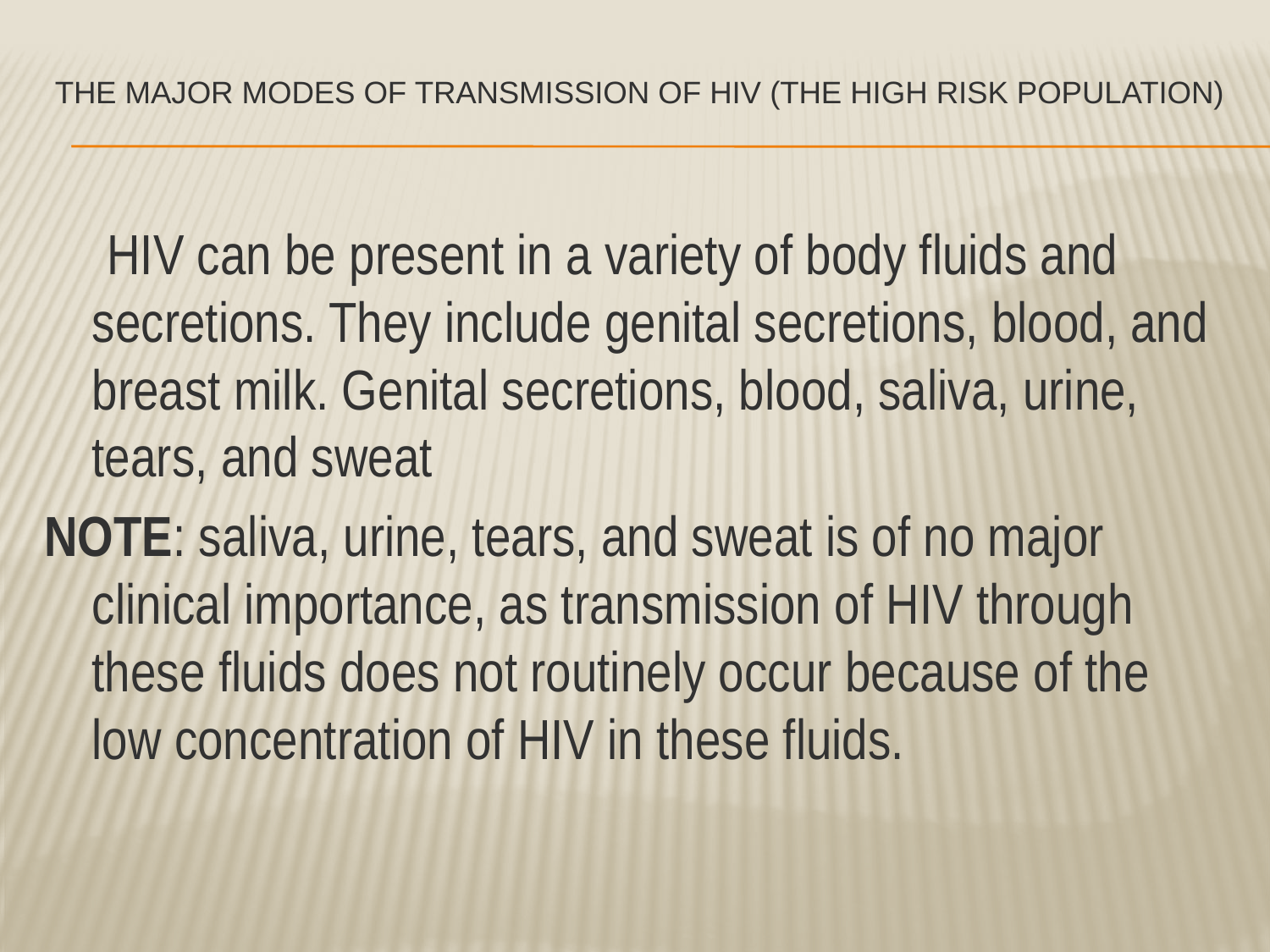

# The major modes of transmission of HIV (the high risk population)
    HIV can be present in a variety of body fluids and secretions. They include genital secretions, blood, and breast milk. Genital secretions, blood, saliva, urine, tears, and sweat
NOTE: saliva, urine, tears, and sweat is of no major clinical importance, as transmission of HIV through these fluids does not routinely occur because of the low concentration of HIV in these fluids.